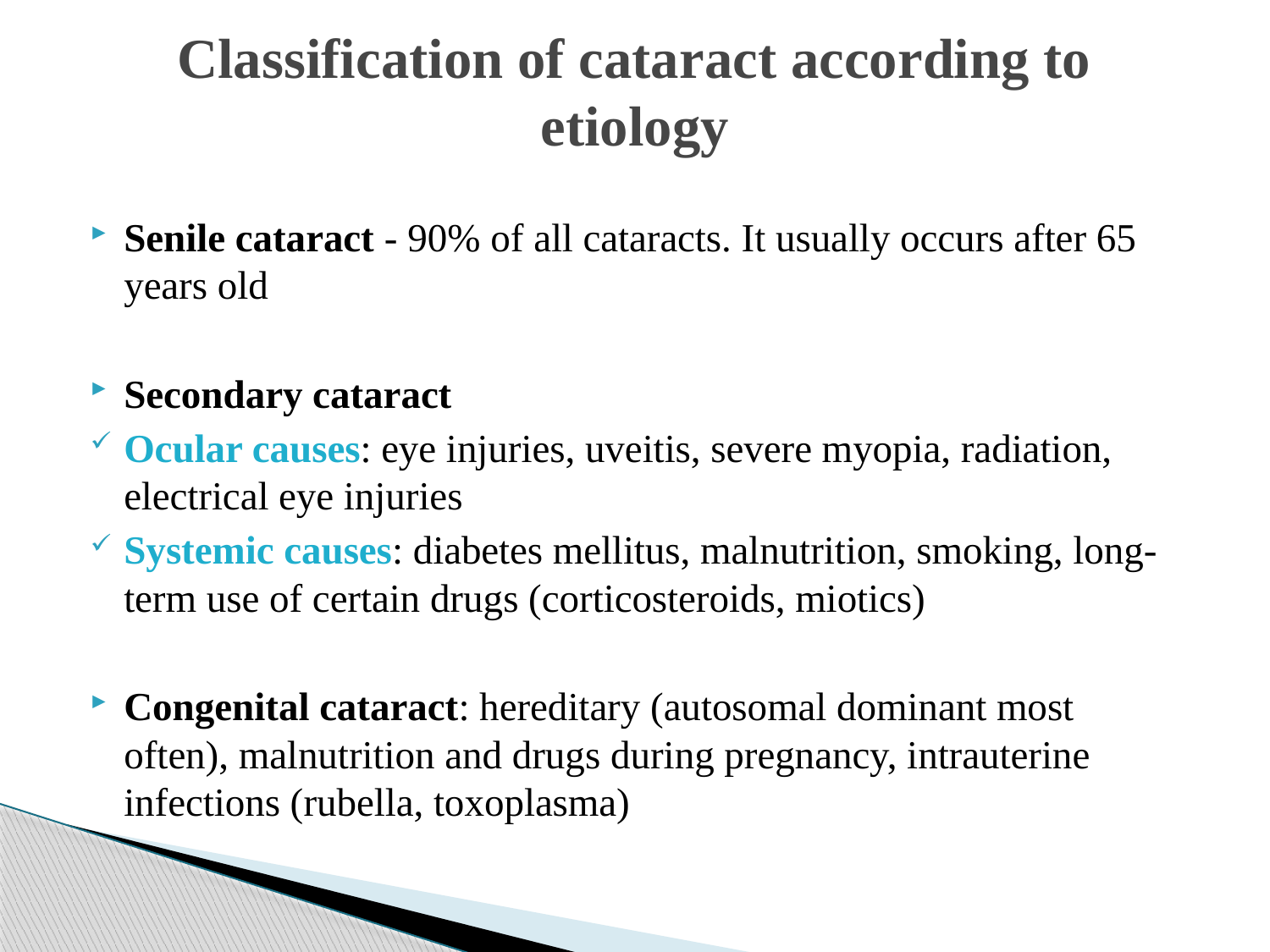

# Classification of cataract according to etiology
Senile cataract - 90% of all cataracts. It usually occurs after 65 years old

Secondary cataract
Ocular causes: eye injuries, uveitis, severe myopia, radiation, electrical eye injuries
Systemic causes: diabetes mellitus, malnutrition, smoking, long-term use of certain drugs (corticosteroids, miotics)

Congenital cataract: hereditary (autosomal dominant most often), malnutrition and drugs during pregnancy, intrauterine infections (rubella, toxoplasma)